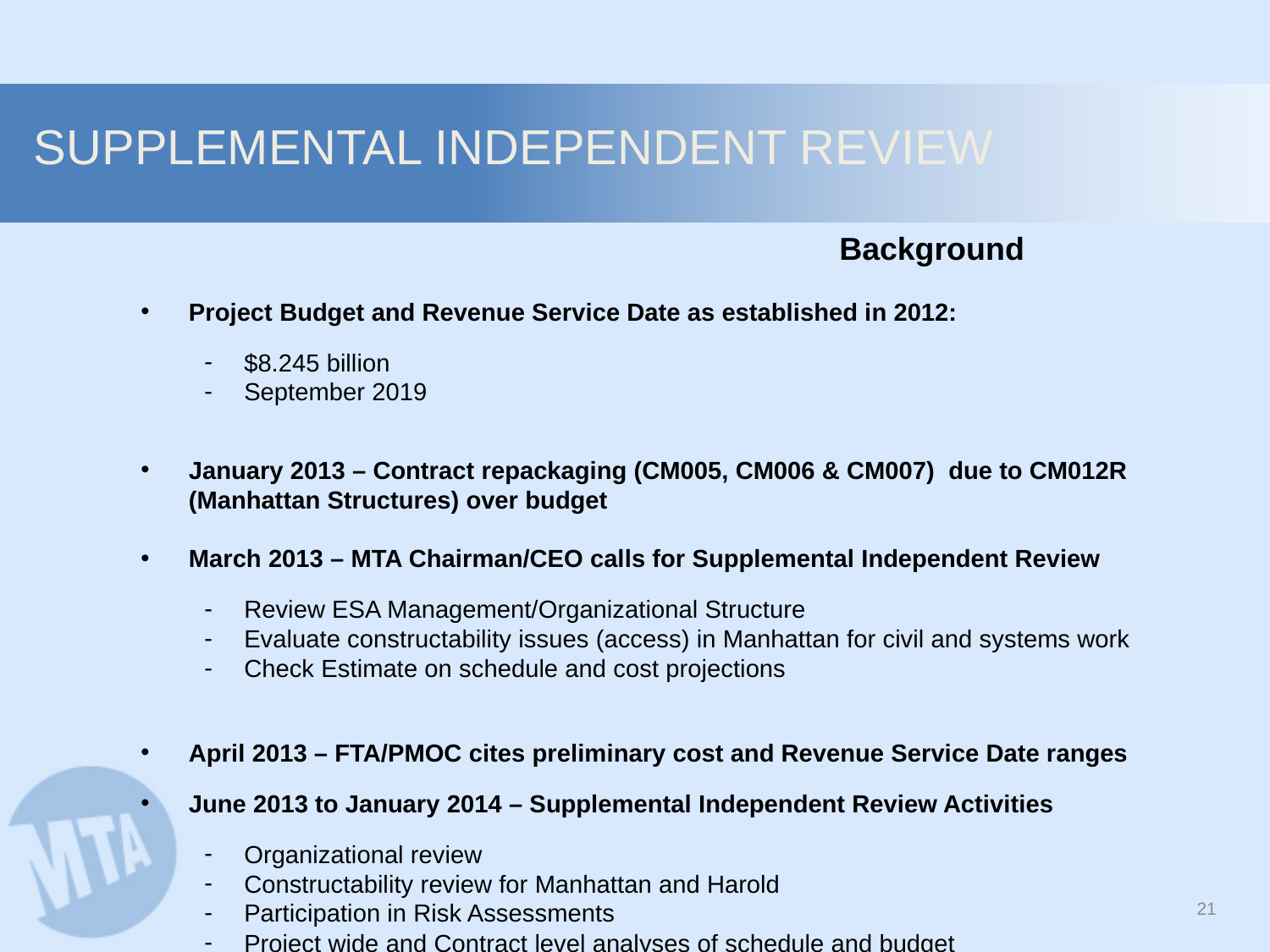

# Supplemental Independent Review
					Background

Project Budget and Revenue Service Date as established in 2012:
$8.245 billion
September 2019

January 2013 – Contract repackaging (CM005, CM006 & CM007)  due to CM012R (Manhattan Structures) over budget

March 2013 – MTA Chairman/CEO calls for Supplemental Independent Review
Review ESA Management/Organizational Structure
Evaluate constructability issues (access) in Manhattan for civil and systems work
Check Estimate on schedule and cost projections

April 2013 – FTA/PMOC cites preliminary cost and Revenue Service Date ranges
June 2013 to January 2014 – Supplemental Independent Review Activities
Organizational review
Constructability review for Manhattan and Harold
Participation in Risk Assessments
Project wide and Contract level analyses of schedule and budget

21